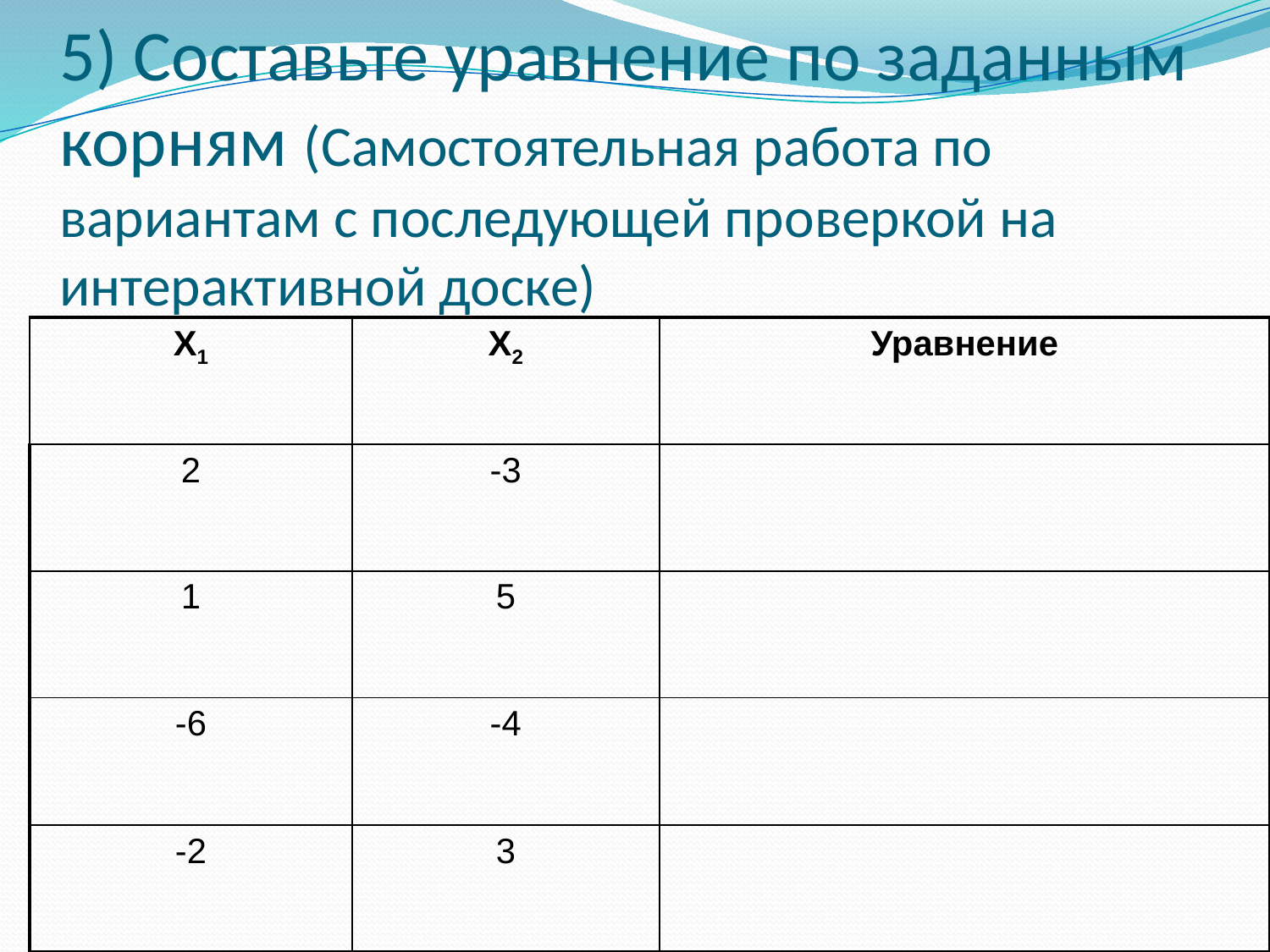

# 5) Составьте уравнение по заданным корням (Самостоятельная работа по вариантам с последующей проверкой на интерактивной доске)
| Х1 | Х2 | Уравнение |
| --- | --- | --- |
| 2 | -3 |  |
| 1 | 5 |  |
| -6 | -4 |  |
| -2 | 3 |  |